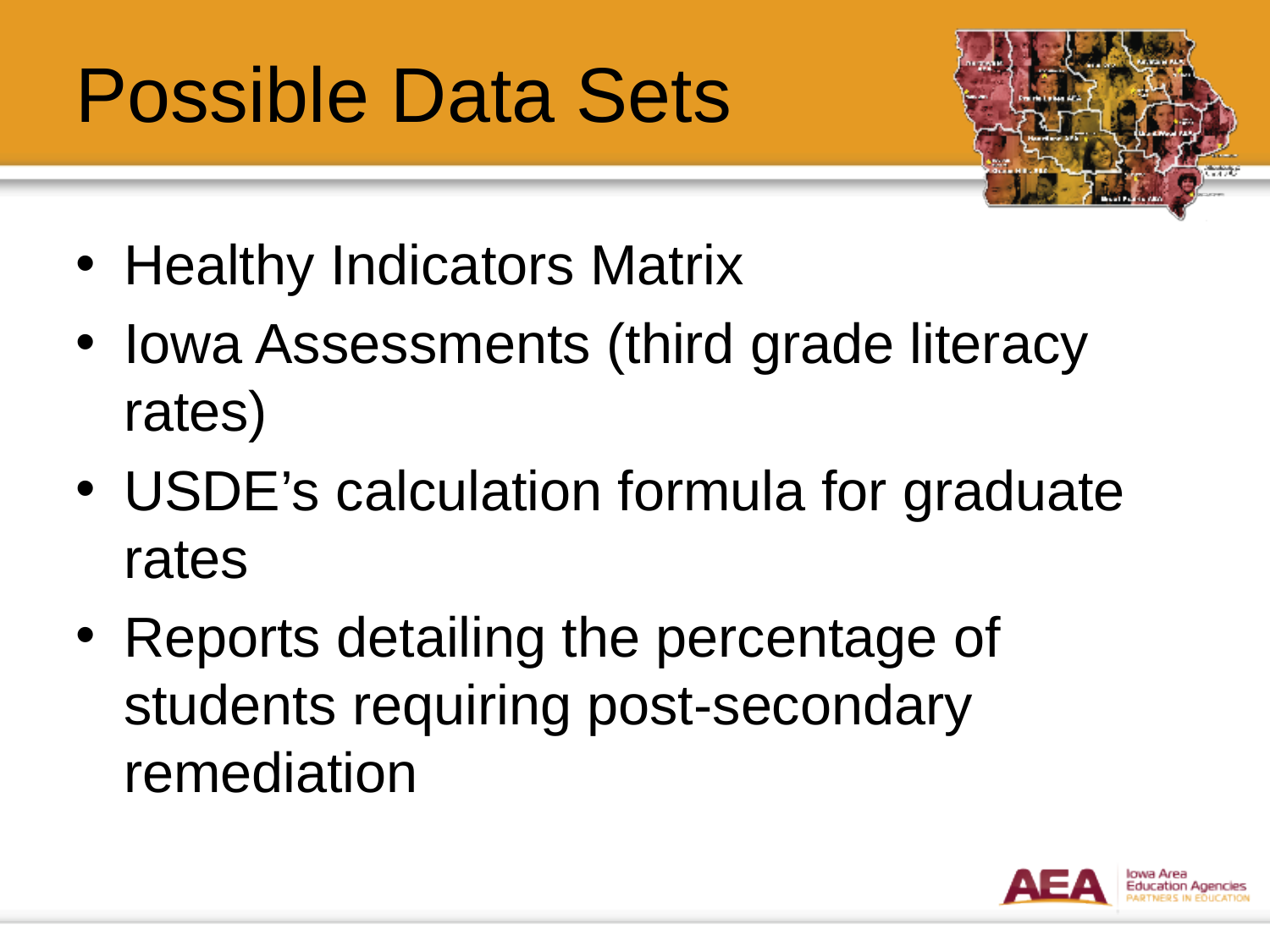

# Possible Data Sets
Healthy Indicators Matrix
Iowa Assessments (third grade literacy rates)
USDE’s calculation formula for graduate rates
Reports detailing the percentage of students requiring post-secondary remediation